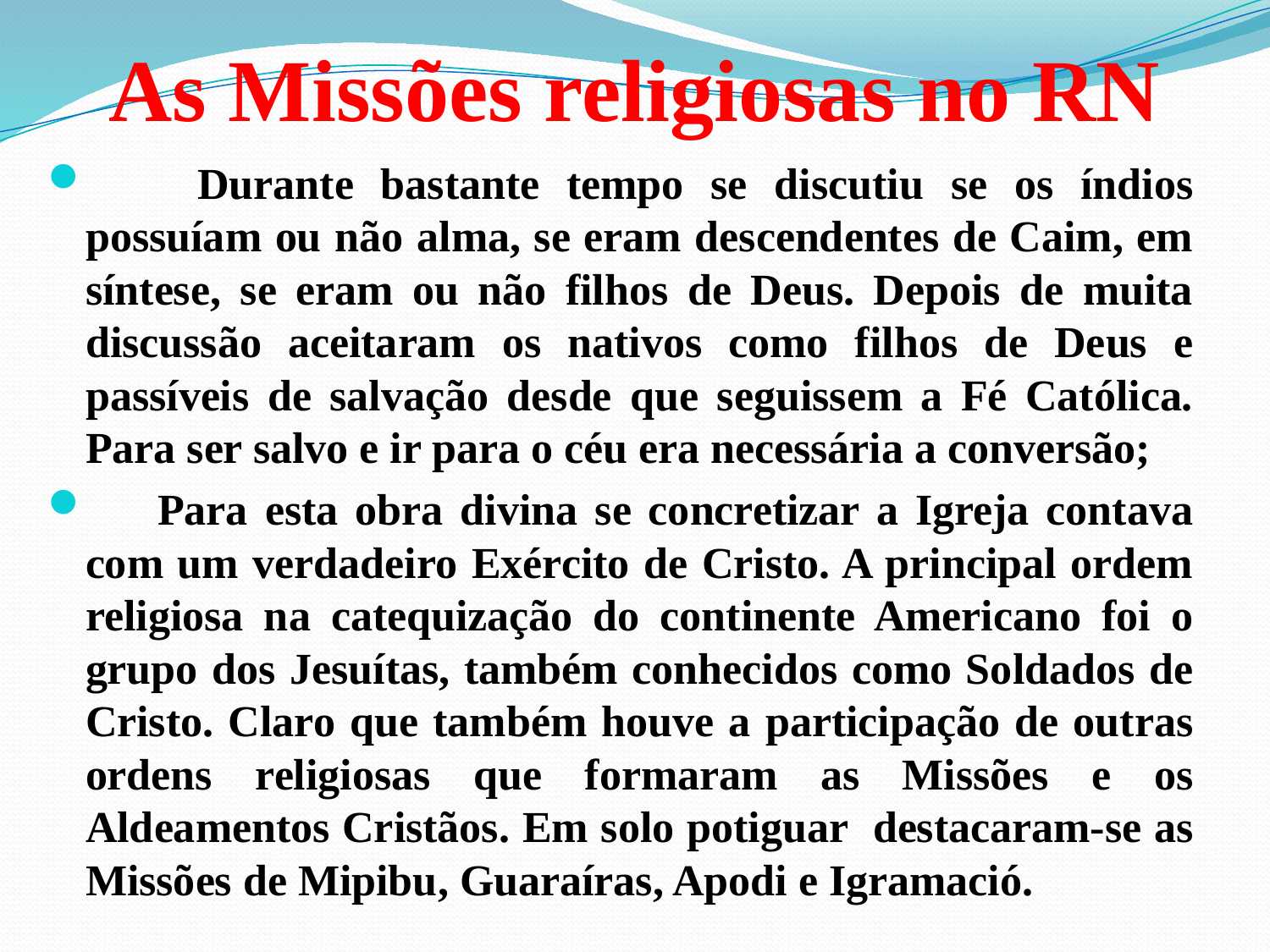

# As Missões religiosas no RN
    Durante bastante tempo se discutiu se os índios possuíam ou não alma, se eram descendentes de Caim, em síntese, se eram ou não filhos de Deus. Depois de muita discussão aceitaram os nativos como filhos de Deus e passíveis de salvação desde que seguissem a Fé Católica. Para ser salvo e ir para o céu era necessária a conversão;
    Para esta obra divina se concretizar a Igreja contava com um verdadeiro Exército de Cristo. A principal ordem religiosa na catequização do continente Americano foi o grupo dos Jesuítas, também conhecidos como Soldados de Cristo. Claro que também houve a participação de outras ordens religiosas que formaram as Missões e os Aldeamentos Cristãos. Em solo potiguar  destacaram-se as Missões de Mipibu, Guaraíras, Apodi e Igramació.